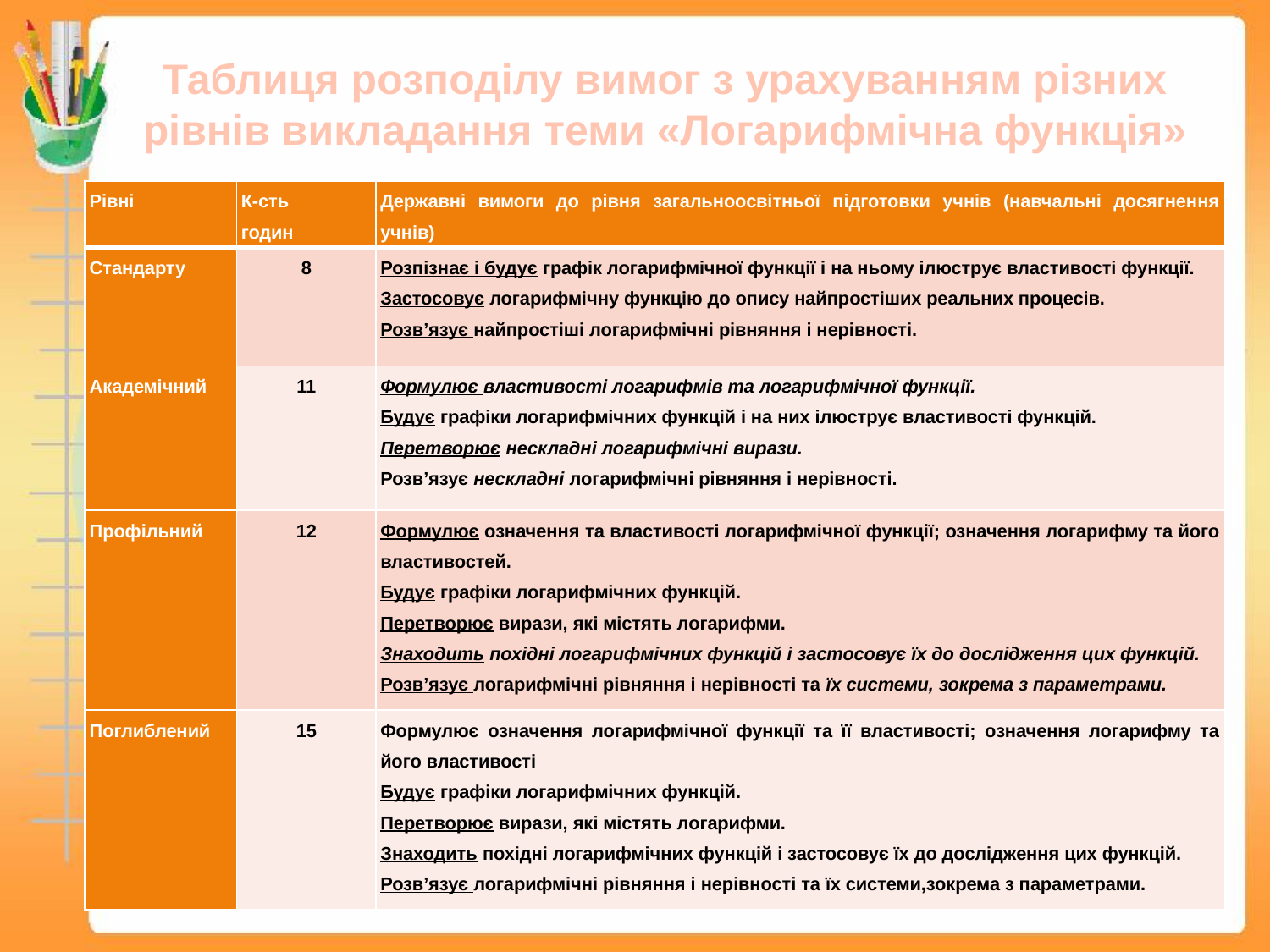

Таблиця розподілу вимог з урахуванням різних рівнів викладання теми «Логарифмічна функція»
| Рівні | К-сть годин | Державні вимоги до рівня загальноосвітньої підготовки учнів (навчальні досягнення учнів) |
| --- | --- | --- |
| Стандарту | 8 | Розпізнає і будує графік логарифмічної функції і на ньому ілюструє властивості функції. Застосовує логарифмічну функцію до опису найпростіших реальних процесів. Розв’язує найпростіші логарифмічні рівняння і нерівності. |
| Академічний | 11 | Формулює властивості логарифмів та логарифмічної функції. Будує графіки логарифмічних функцій і на них ілюструє властивості функцій. Перетворює нескладні логарифмічні вирази. Розв’язує нескладні логарифмічні рівняння і нерівності. |
| Профільний | 12 | Формулює означення та властивості логарифмічної функції; означення логарифму та його властивостей. Будує графіки логарифмічних функцій. Перетворює вирази, які містять логарифми. Знаходить похідні логарифмічних функцій і застосовує їх до дослідження цих функцій. Розв’язує логарифмічні рівняння і нерівності та їх системи, зокрема з параметрами. |
| Поглиблений | 15 | Формулює означення логарифмічної функції та її властивості; означення логарифму та його властивості Будує графіки логарифмічних функцій. Перетворює вирази, які містять логарифми. Знаходить похідні логарифмічних функцій і застосовує їх до дослідження цих функцій. Розв’язує логарифмічні рівняння і нерівності та їх системи,зокрема з параметрами. |